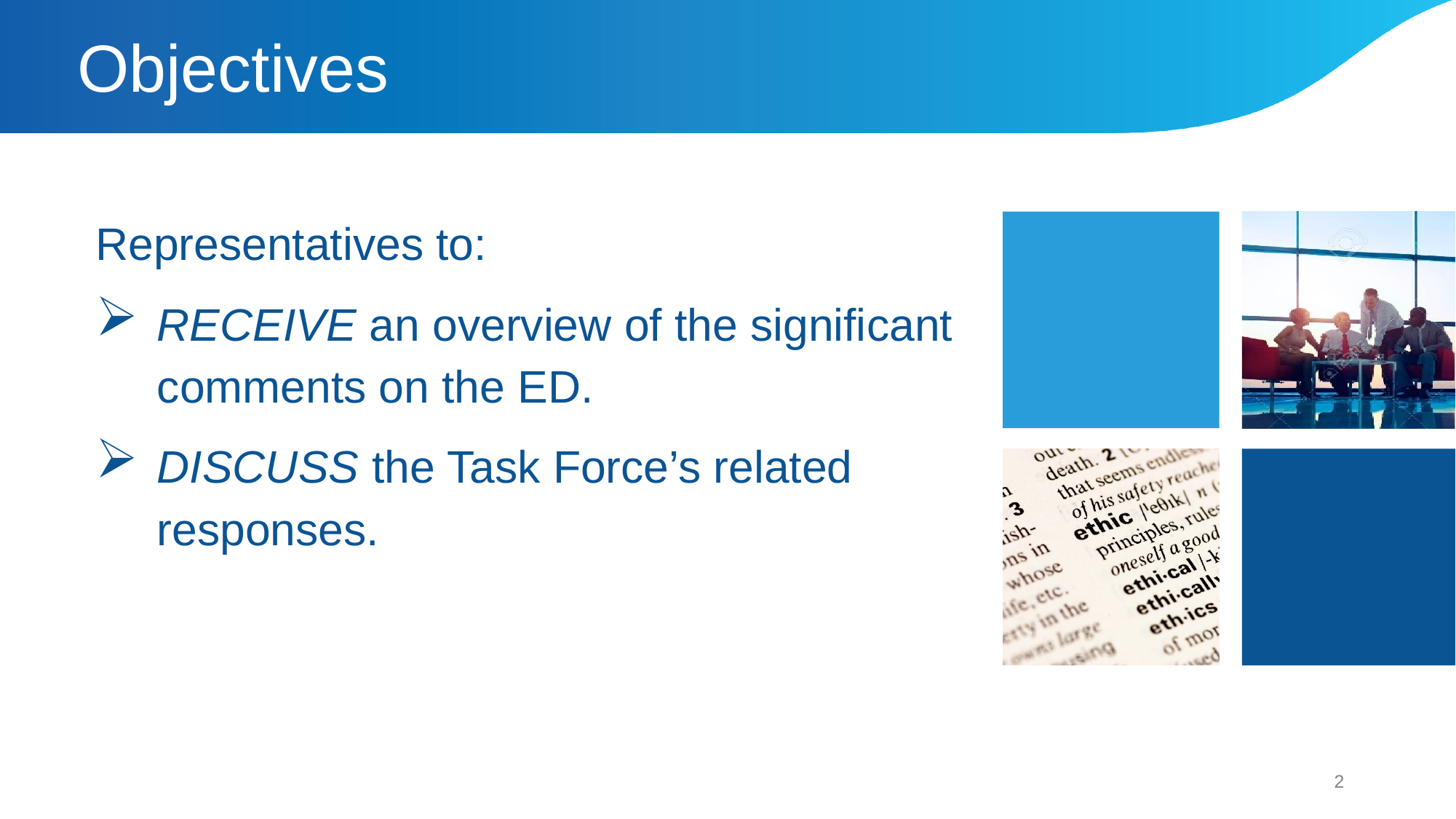

# Objectives
Representatives to:
RECEIVE an overview of the significant comments on the ED.
DISCUSS the Task Force’s related responses.
2